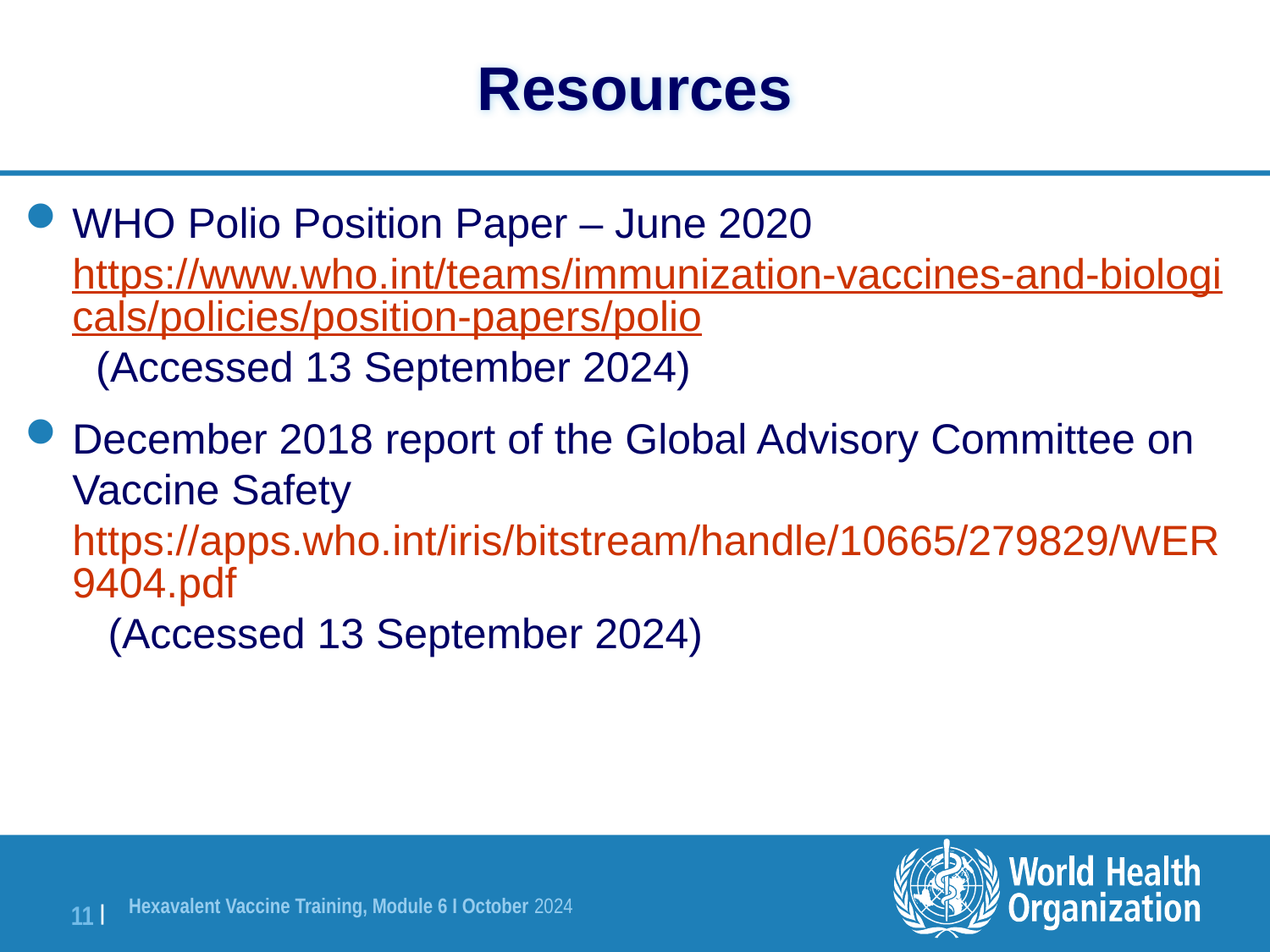

Resources
WHO Polio Position Paper – June 2020 https://www.who.int/teams/immunization-vaccines-and-biologicals/policies/position-papers/polio  (Accessed 13 September 2024)
December 2018 report of the Global Advisory Committee on Vaccine Safety https://apps.who.int/iris/bitstream/handle/10665/279829/WER9404.pdf   (Accessed 13 September 2024)